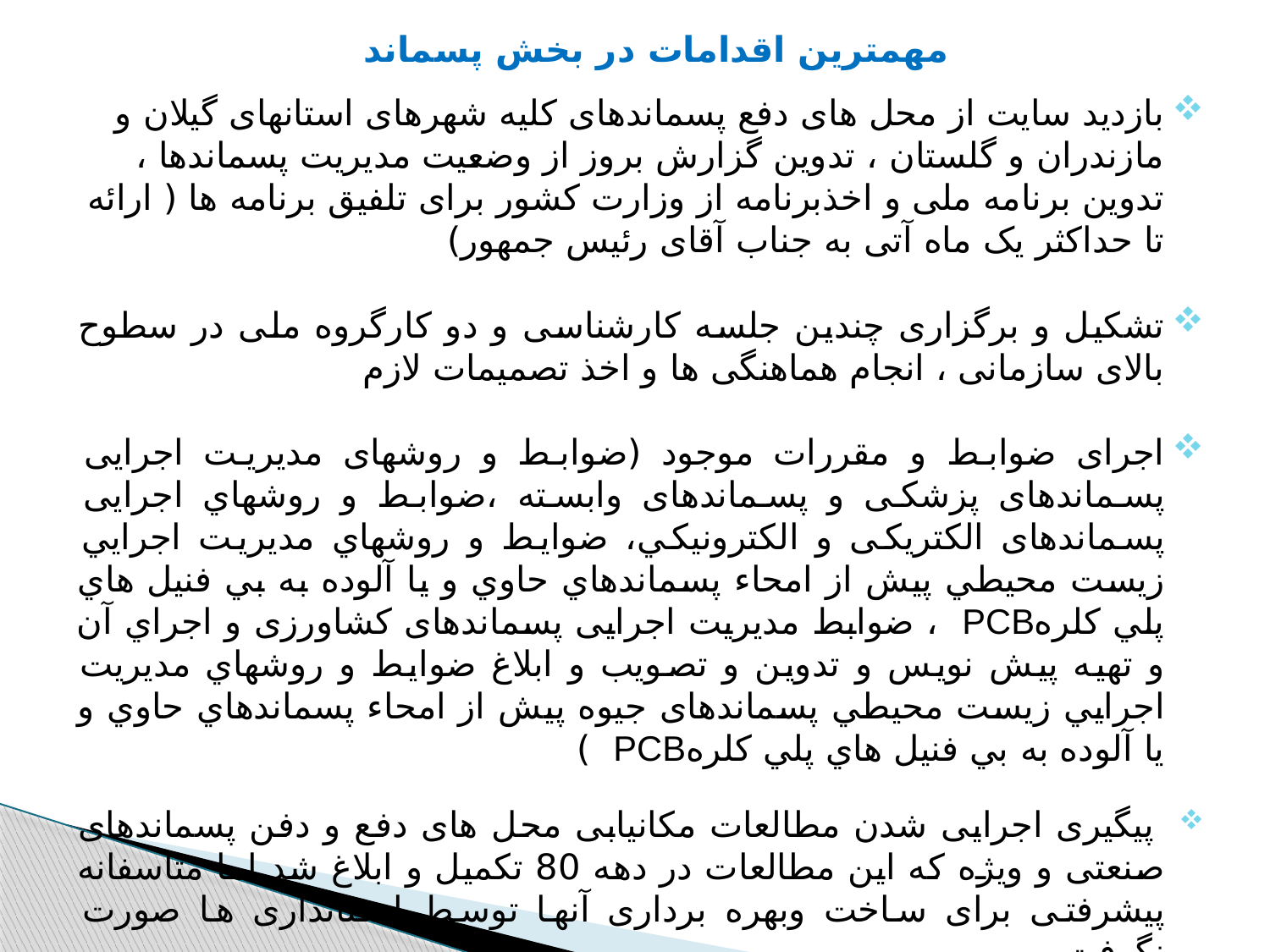

مهمترین اقدامات در بخش پسماند
بازدید سایت از محل های دفع پسماندهای کلیه شهرهای استانهای گیلان و مازندران و گلستان ، تدوین گزارش بروز از وضعیت مدیریت پسماندها ، تدوین برنامه ملی و اخذبرنامه از وزارت کشور برای تلفیق برنامه ها ( ارائه تا حداکثر یک ماه آتی به جناب آقای رئیس جمهور)

تشکیل و برگزاری چندین جلسه کارشناسی و دو کارگروه ملی در سطوح بالای سازمانی ، انجام هماهنگی ها و اخذ تصمیمات لازم

اجرای ضوابط و مقررات موجود (ضوابط و روشهای مدیریت اجرایی پسماندهای پزشکی و پسماندهای وابسته ،ضوابط و روشهاي اجرایی پسماندهای الکتریکی و الکترونیکي، ضوايط و روشهاي مديريت اجرايي زيست محيطي پيش از امحاء پسماندهاي حاوي و يا آلوده به بي فنيل هاي پلي كلرهPCB  ، ضوابط مدیریت اجرایی پسماندهای کشاورزی و اجراي آن و تهیه پیش نویس و تدوين و تصويب و ابلاغ ضوايط و روشهاي مديريت اجرايي زيست محيطي پسماندهای جیوه پيش از امحاء پسماندهاي حاوي و يا آلوده به بي فنيل هاي پلي كلرهPCB  )

 پیگیری اجرایی شدن مطالعات مکانیابی محل های دفع و دفن پسماندهای صنعتی و ویژه که این مطالعات در دهه 80 تکمیل و ابلاغ شد اما متاسفانه پیشرفتی برای ساخت وبهره برداری آنها توسط استانداری ها صورت نگرفت.